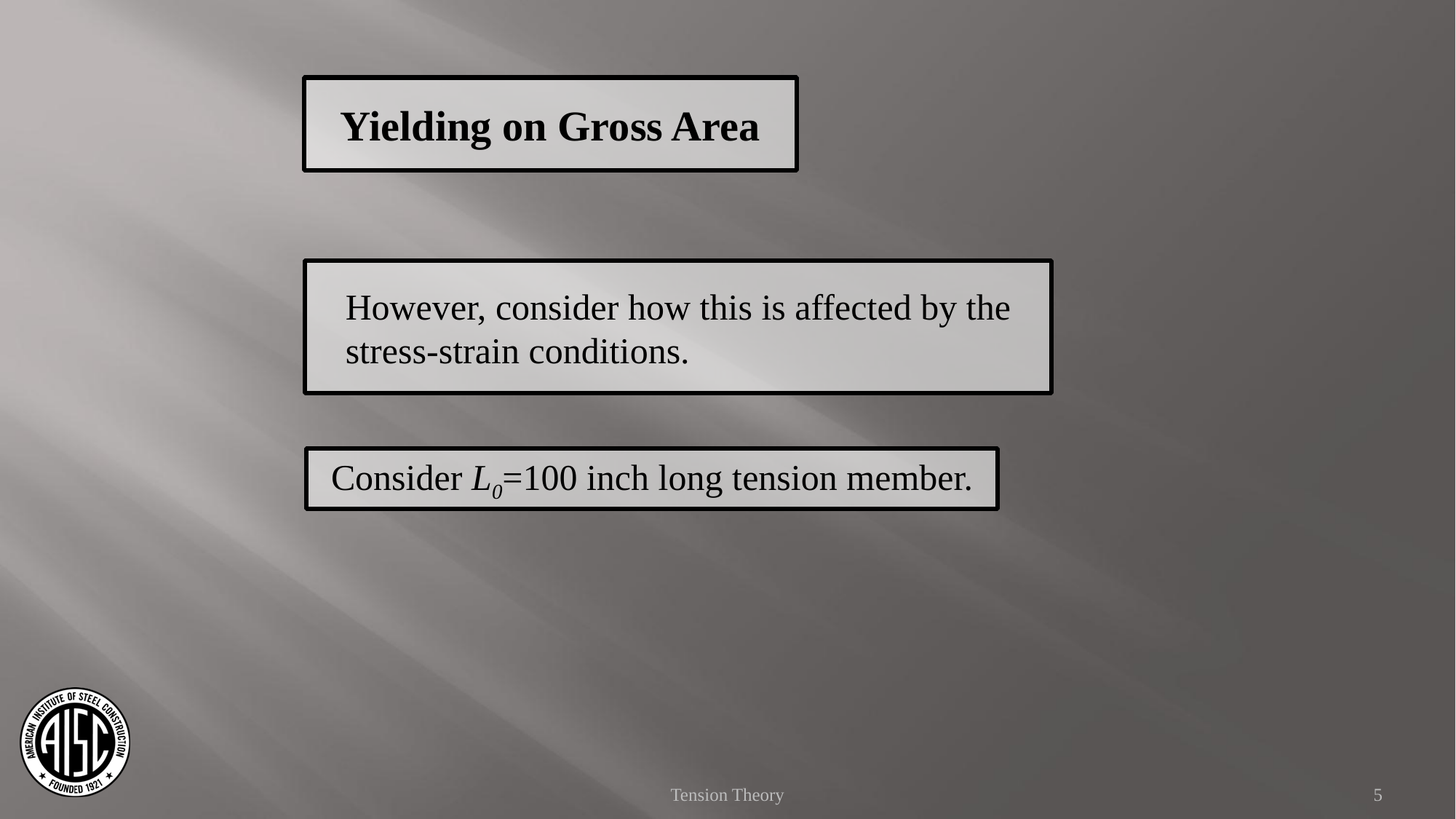

Yielding on Gross Area
However, consider how this is affected by the stress-strain conditions.
Consider L0=100 inch long tension member.
Tension Theory
5